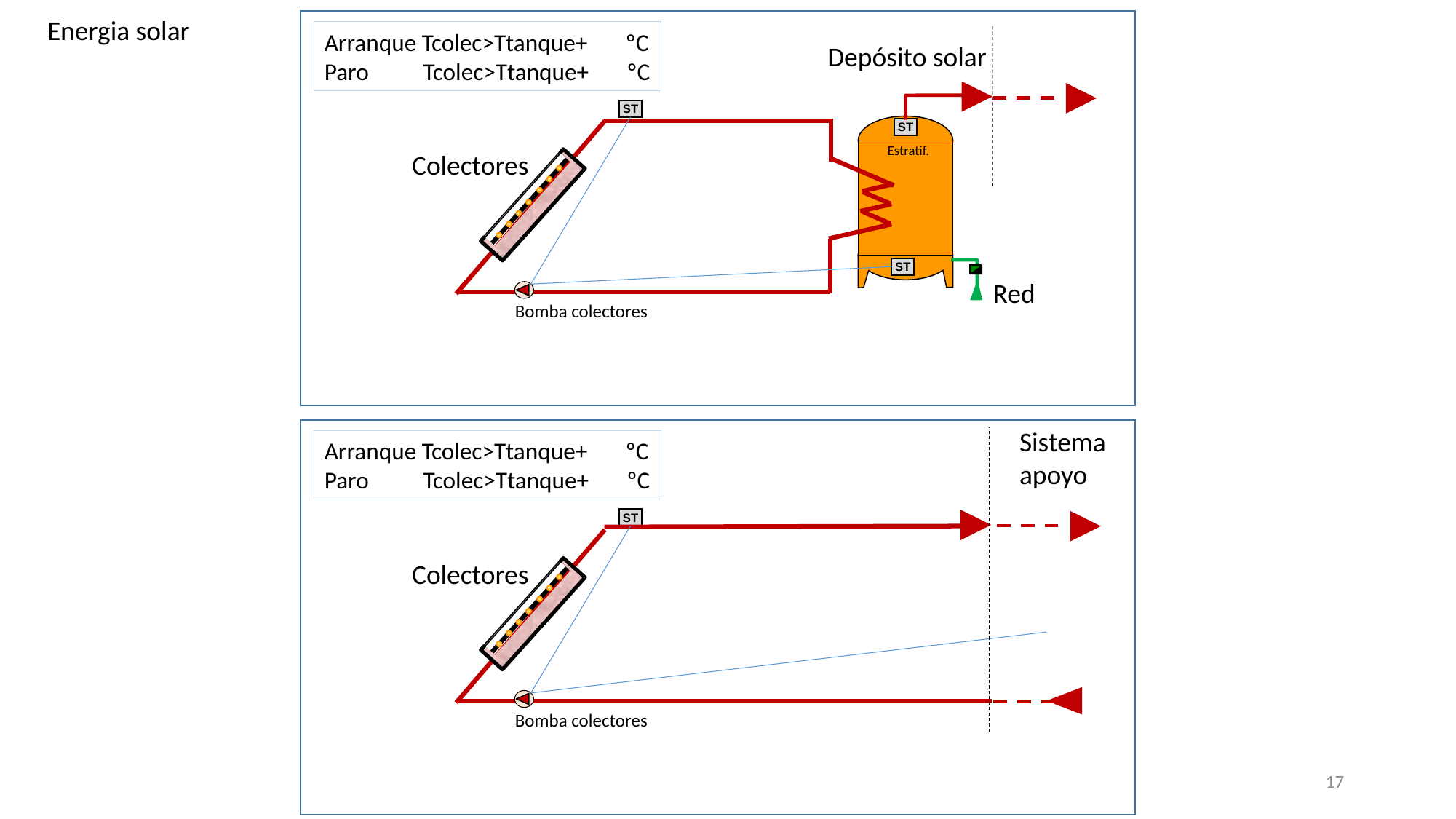

Energia solar
Arranque
Arranque Tcolec>Ttanque+       ºC
Paro          Tcolec>Ttanque+       ºC
Depósito solar

ST

ST
Estratif.
ST
Colectores

Red

Bomba colectores
Sistema
apoyo
Arranque
Arranque Tcolec>Ttanque+       ºC
Paro          Tcolec>Ttanque+       ºC
ST

Colectores

Bomba colectores
17